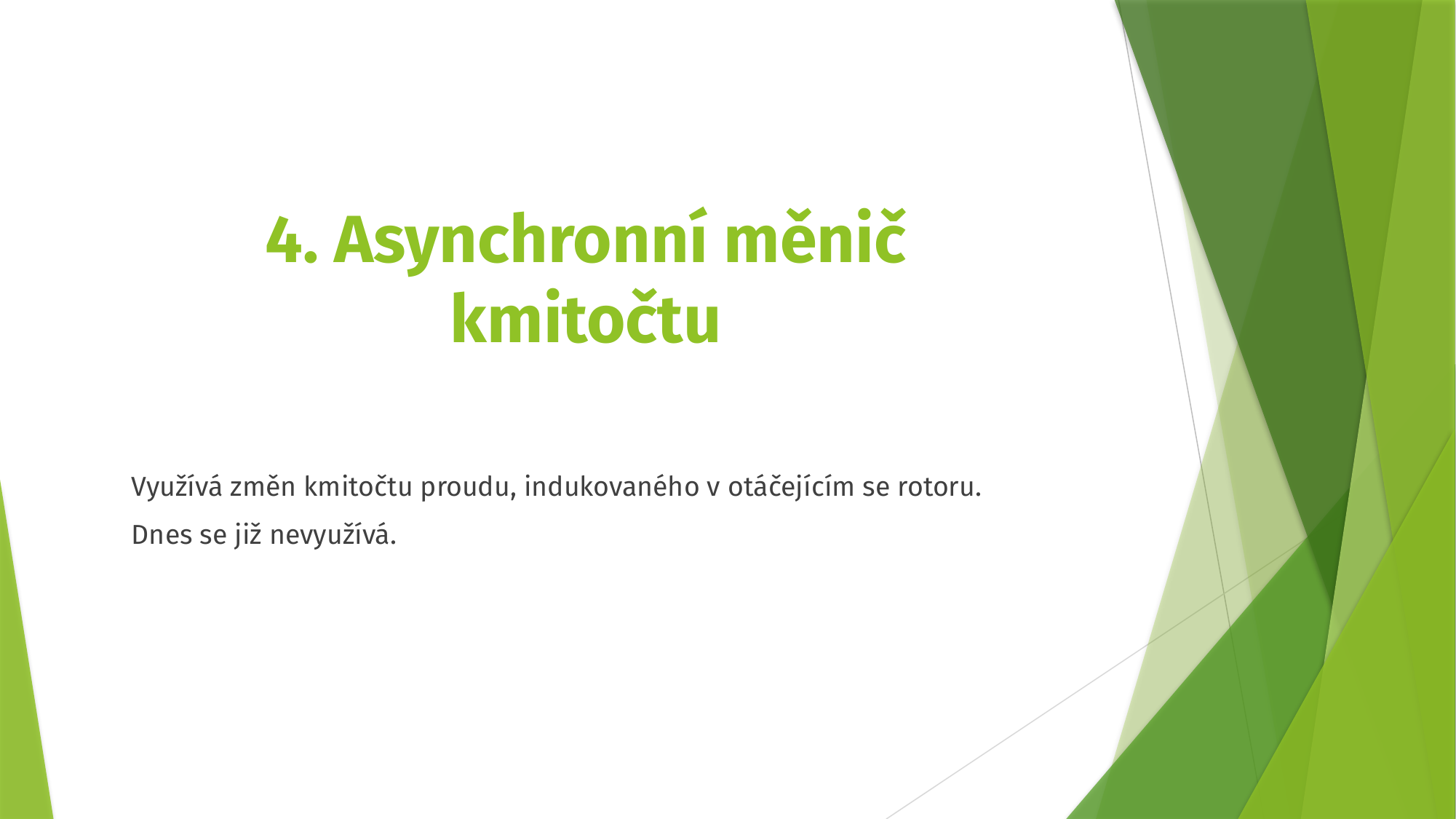

# 4. Asynchronní měnič kmitočtu
Využívá změn kmitočtu proudu, indukovaného v otáčejícím se rotoru.
Dnes se již nevyužívá.